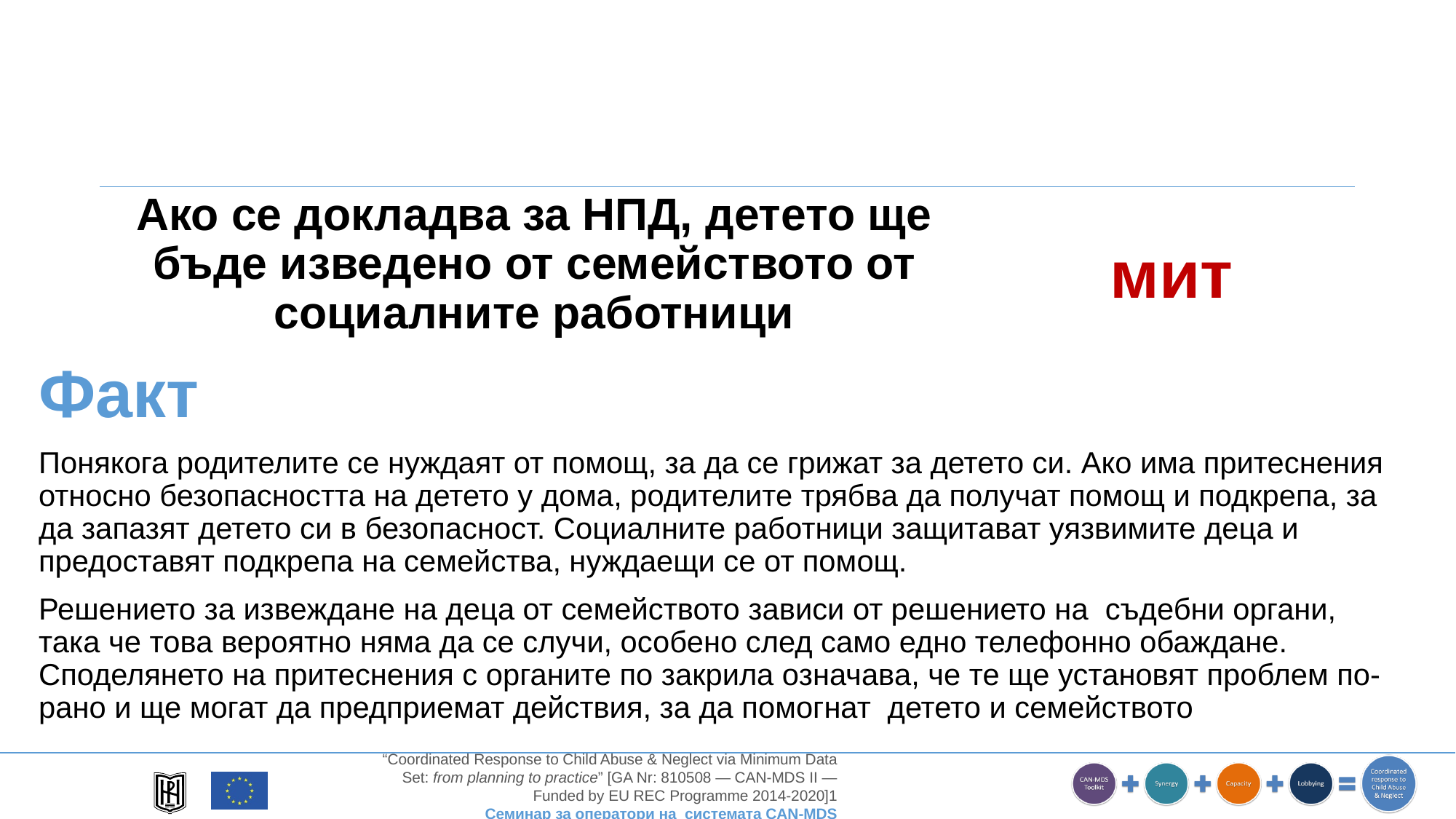

Ако се докладва за НПД, детето ще бъде изведено от семейството от социалните работници
мит
Факт
Понякога родителите се нуждаят от помощ, за да се грижат за детето си. Ако има притеснения относно безопасността на детето у дома, родителите трябва да получат помощ и подкрепа, за да запазят детето си в безопасност. Социалните работници защитават уязвимите деца и предоставят подкрепа на семейства, нуждаещи се от помощ.
Решението за извеждане на деца от семейството зависи от решението на  съдебни органи, така че това вероятно няма да се случи, особено след само едно телефонно обаждане. Споделянето на притеснения с органите по закрила означава, че те ще установят проблем по-рано и ще могат да предприемат действия, за да помогнат  детето и семейството